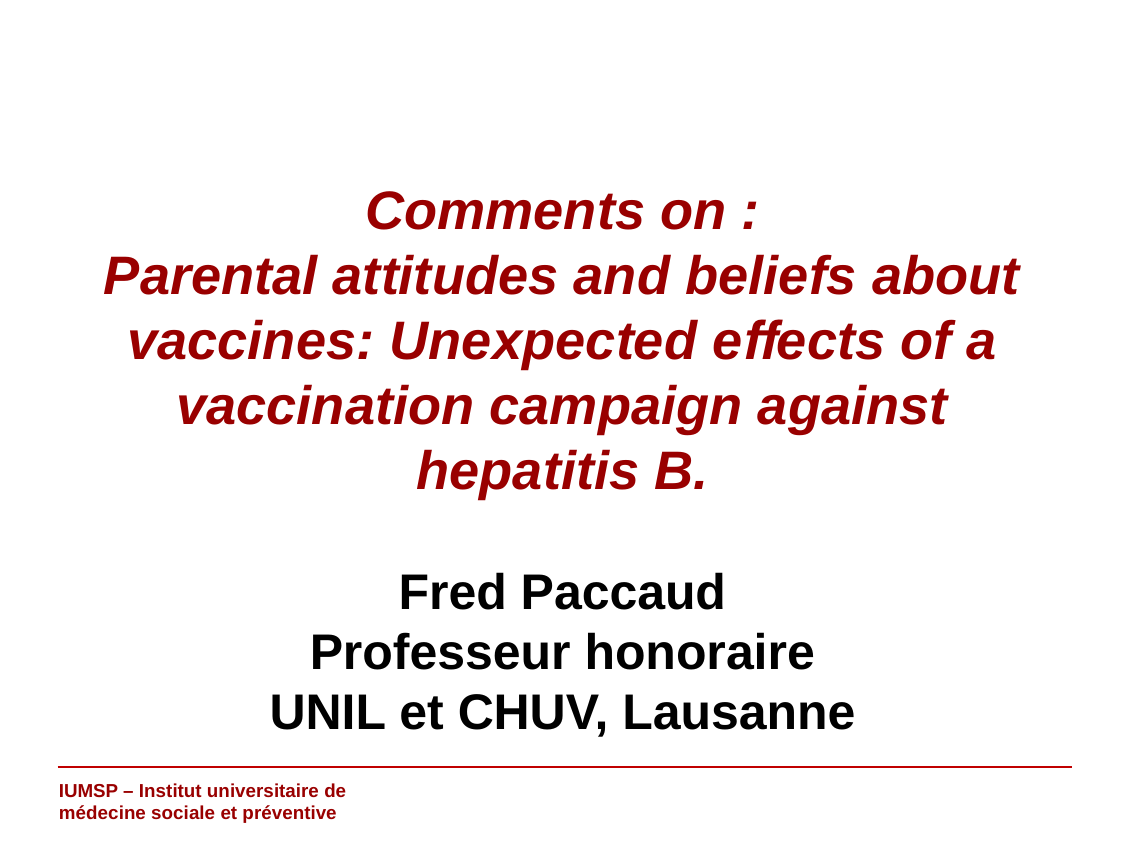

# Comments on : Parental attitudes and beliefs about vaccines: Unexpected eﬀects of a vaccination campaign against hepatitis B.
Fred Paccaud
Professeur honoraire
UNIL et CHUV, Lausanne